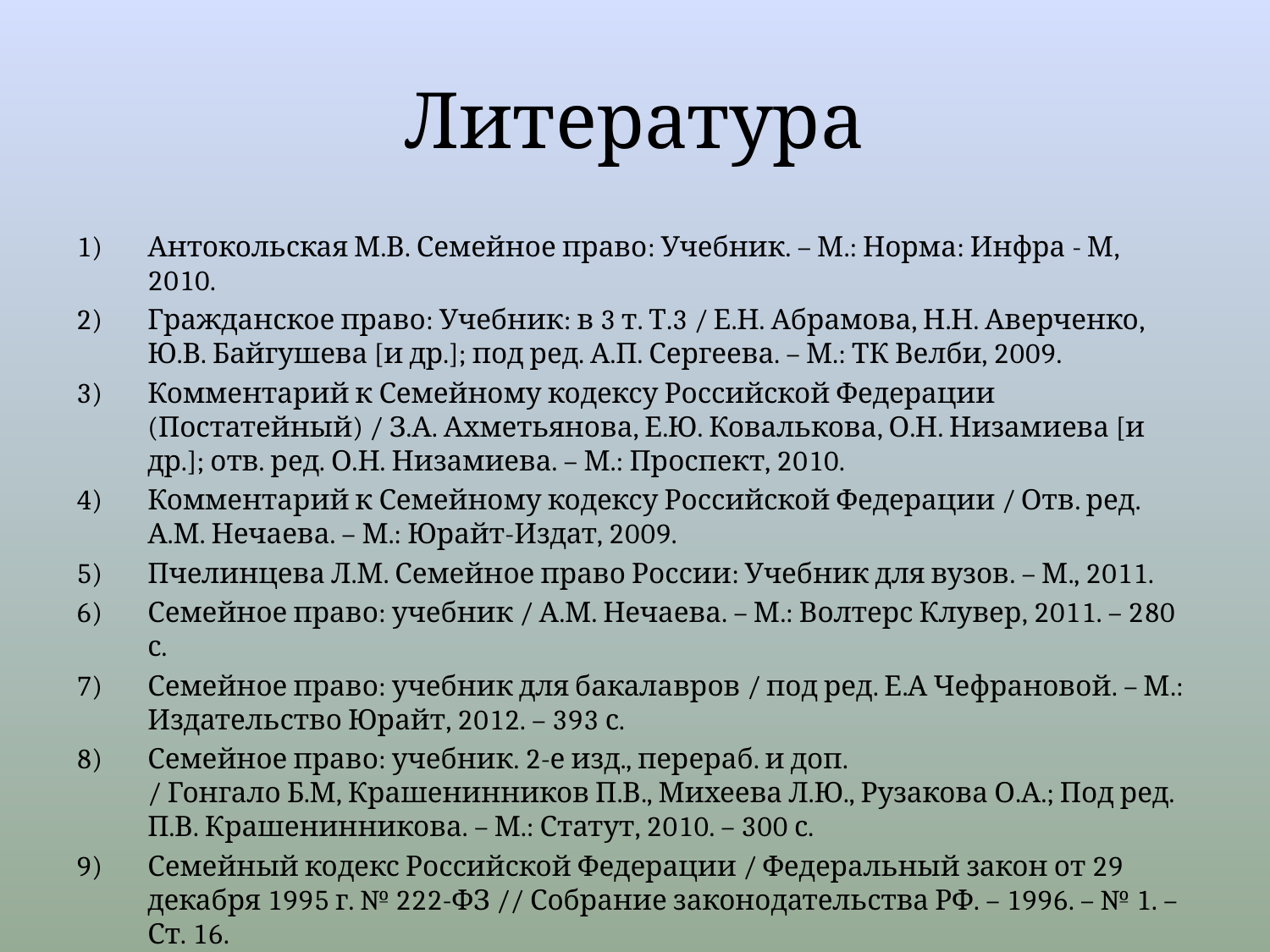

# Литература
Антокольская М.В. Семейное право: Учебник. – М.: Норма: Инфра - М, 2010.
Гражданское право: Учебник: в 3 т. Т.3 / Е.Н. Абрамова, Н.Н. Аверченко, Ю.В. Байгушева [и др.]; под ред. А.П. Сергеева. – М.: ТК Велби, 2009.
Комментарий к Семейному кодексу Российской Федерации (Постатейный) / З.А. Ахметьянова, Е.Ю. Ковалькова, О.Н. Низамиева [и др.]; отв. ред. О.Н. Низамиева. – М.: Проспект, 2010.
Комментарий к Семейному кодексу Российской Федерации / Отв. ред. А.М. Нечаева. – М.: Юрайт-Издат, 2009.
Пчелинцева Л.М. Семейное право России: Учебник для вузов. – М., 2011.
Семейное право: учебник / А.М. Нечаева. – М.: Волтерс Клувер, 2011. – 280 с.
Семейное право: учебник для бакалавров / под ред. Е.А Чефрановой. – М.: Издательство Юрайт, 2012. – 393 с.
Семейное право: учебник. 2-е изд., перераб. и доп.
/ Гонгало Б.М, Крашенинников П.В., Михеева Л.Ю., Рузакова О.А.; Под ред. П.В. Крашенинникова. – М.: Статут, 2010. – 300 с.
Семейный кодекс Российской Федерации / Федеральный закон от 29 декабря 1995 г. № 222-ФЗ // Собрание законодательства РФ. – 1996. – № 1. – Ст. 16.